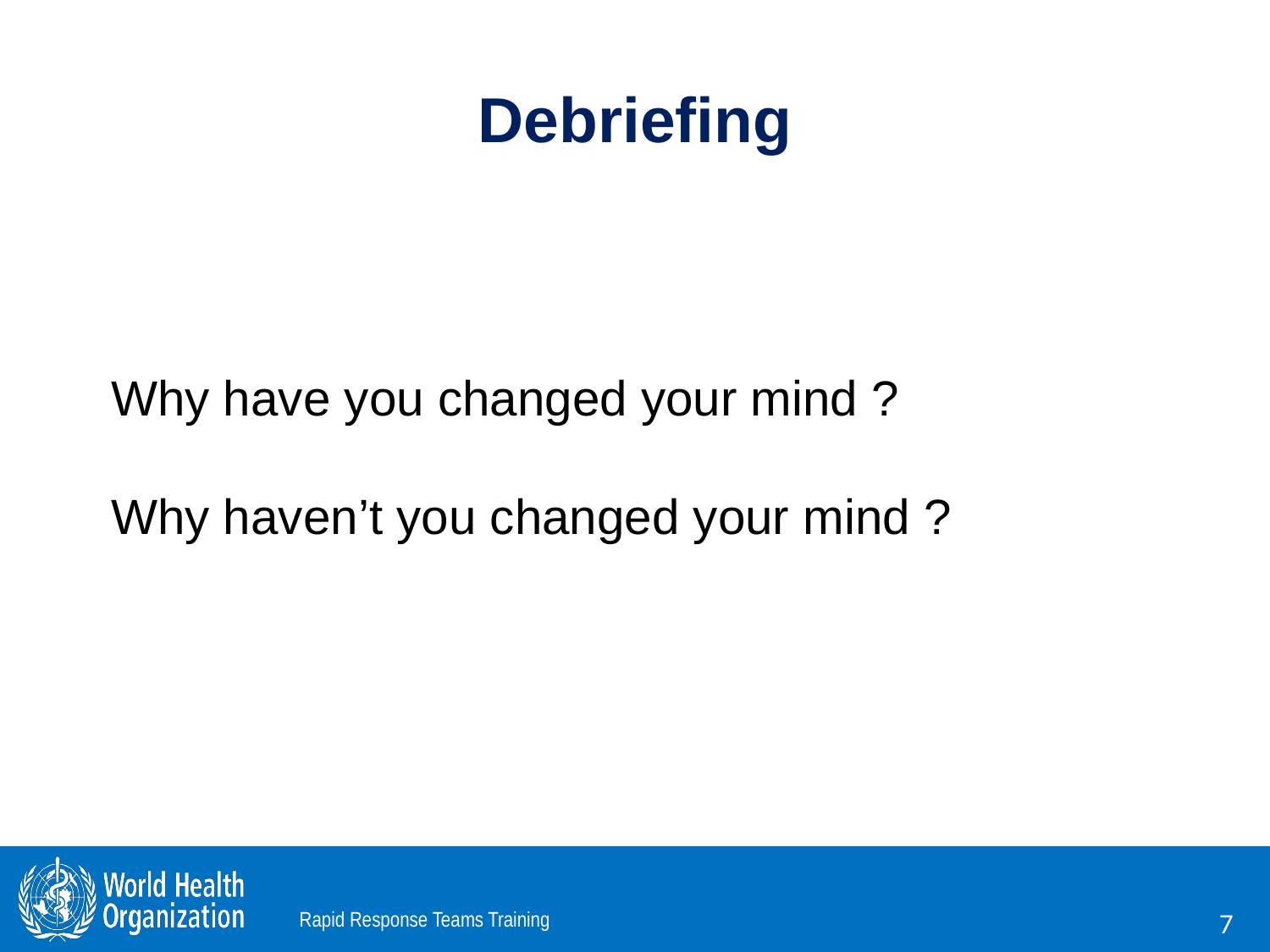

# Debriefing
Why have you changed your mind ?

Why haven’t you changed your mind ?